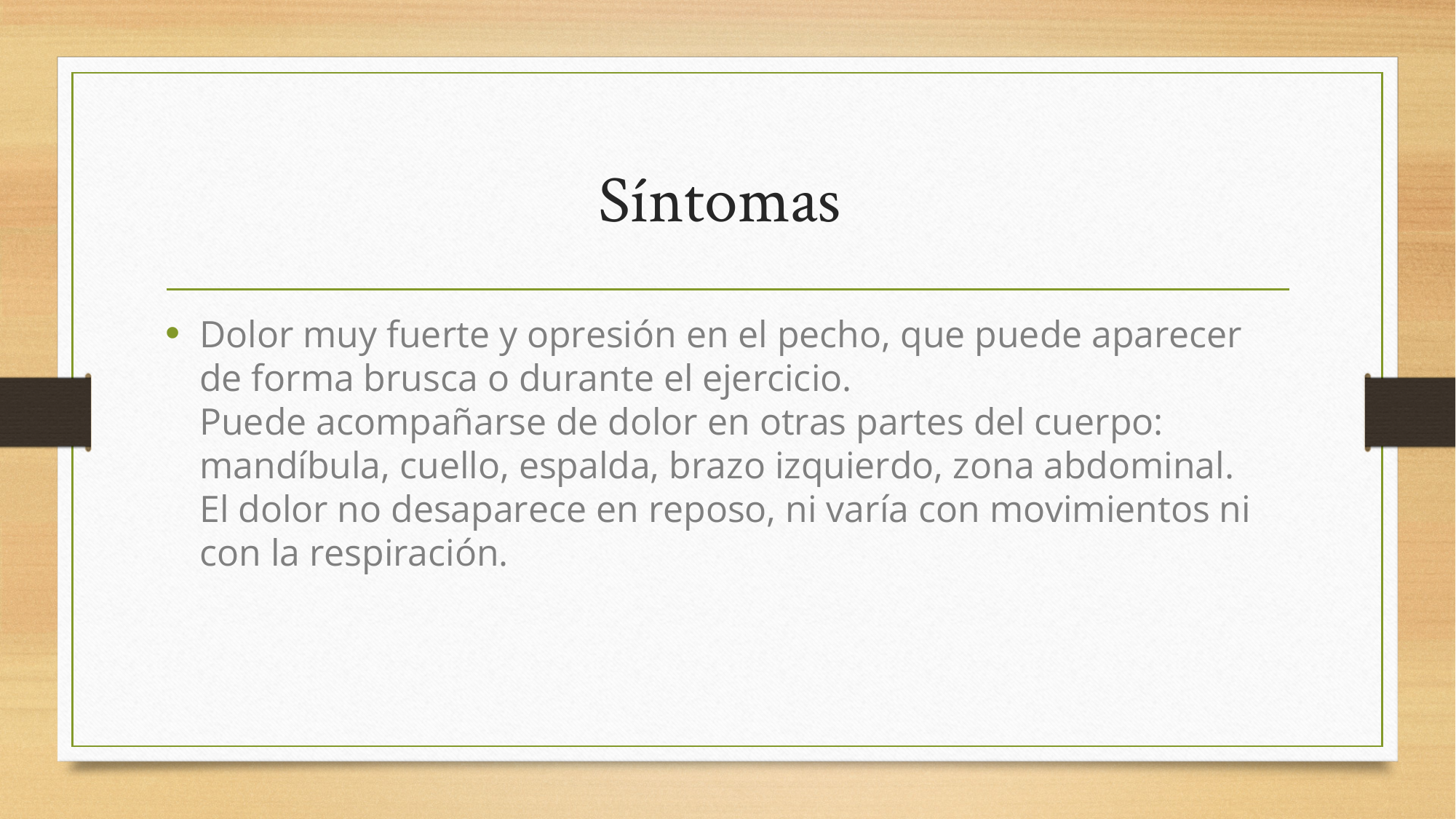

# Síntomas
Dolor muy fuerte y opresión en el pecho, que puede aparecer de forma brusca o durante el ejercicio.
Puede acompañarse de dolor en otras partes del cuerpo: mandíbula, cuello, espalda, brazo izquierdo, zona abdominal.
El dolor no desaparece en reposo, ni varía con movimientos ni con la respiración.